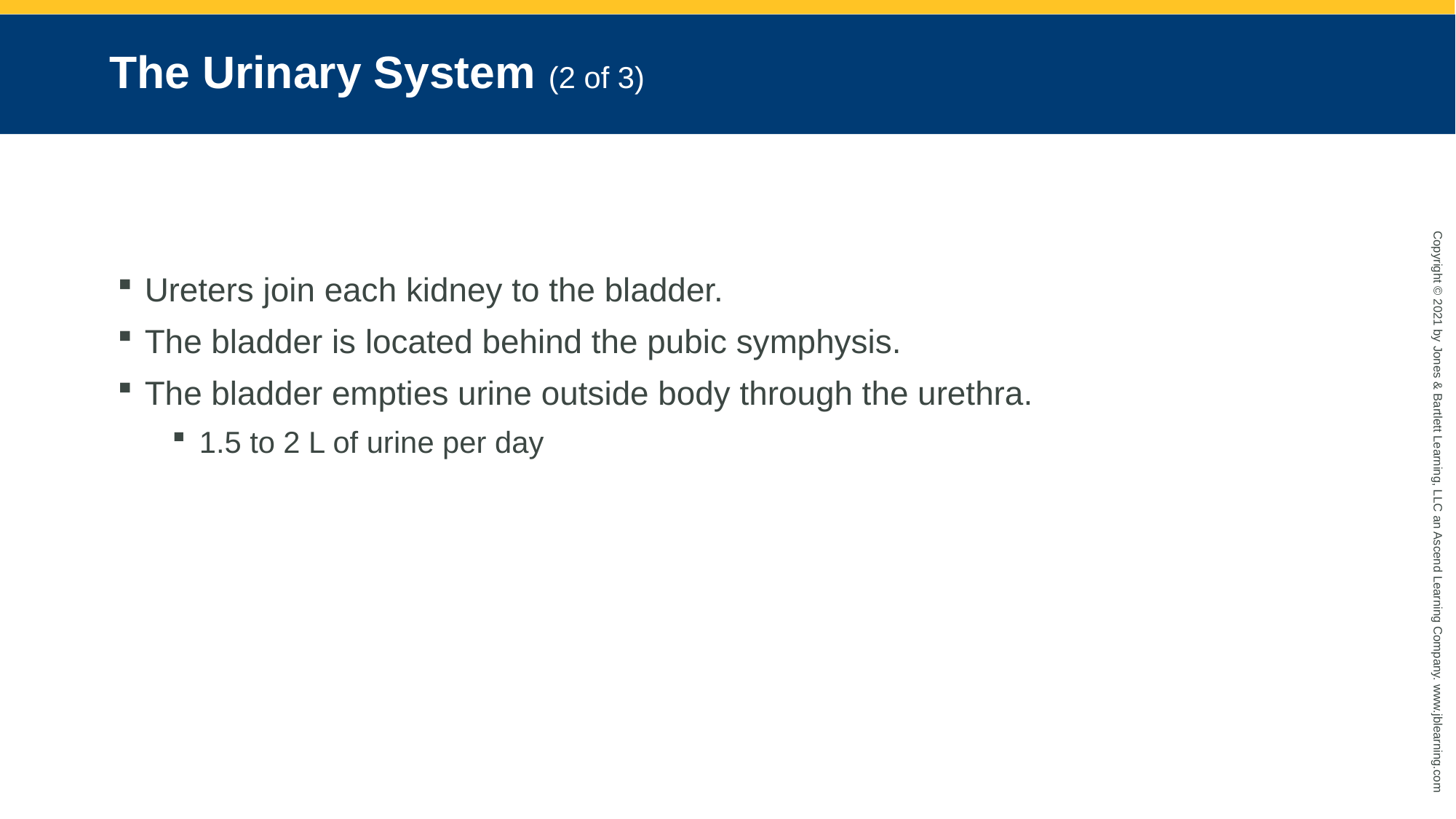

# The Urinary System (2 of 3)
Ureters join each kidney to the bladder.
The bladder is located behind the pubic symphysis.
The bladder empties urine outside body through the urethra.
1.5 to 2 L of urine per day